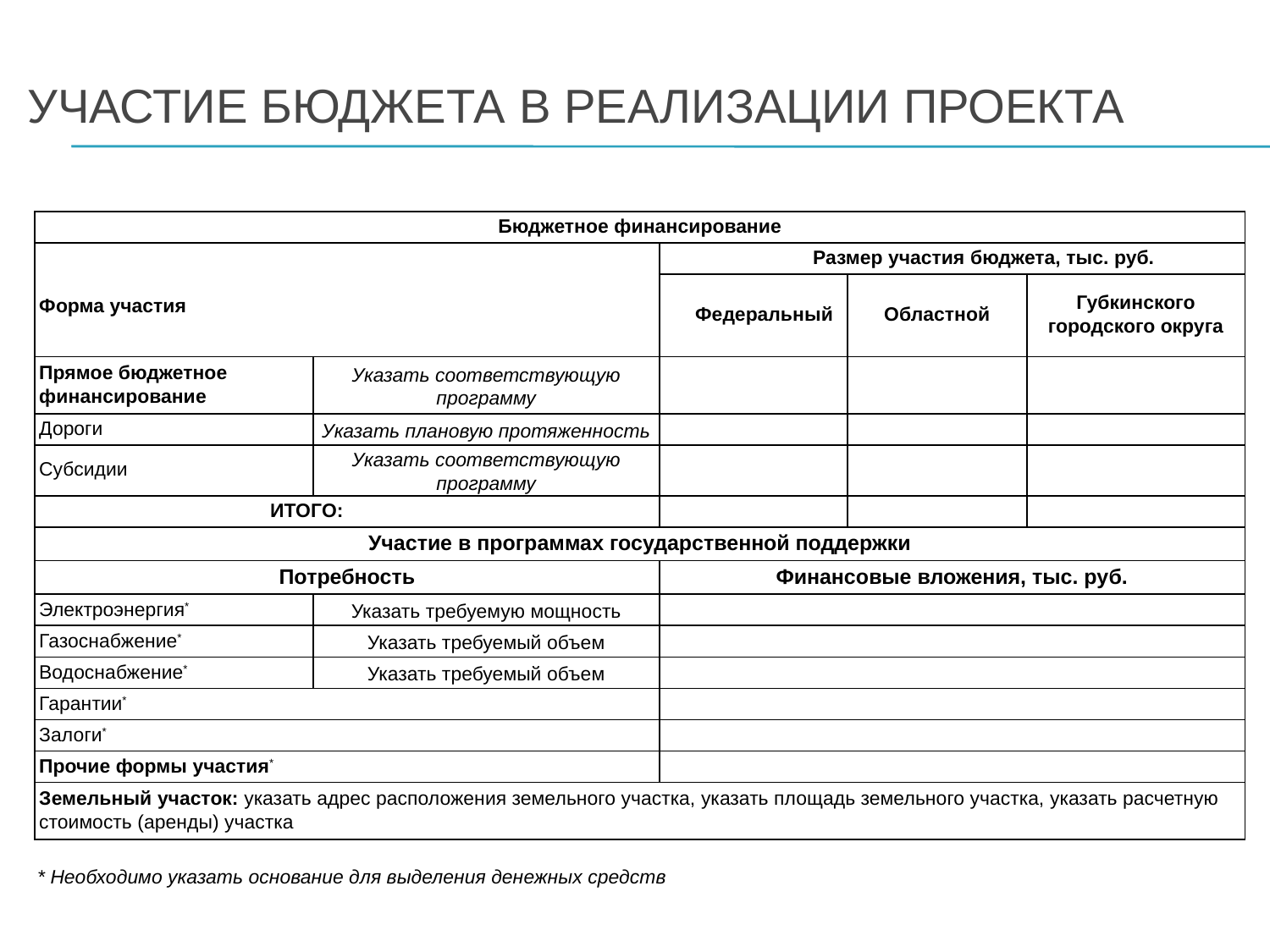

# Участие бюджета в реализации проекта
| Бюджетное финансирование |  |  |  |  |
| --- | --- | --- | --- | --- |
| Форма участия |  | Размер участия бюджета, тыс. руб. |  |  |
|  |  | Федеральный | Областной | Губкинского городского округа |
| Прямое бюджетное финансирование | Указать соответствующую программу |  |  |  |
| Дороги | Указать плановую протяженность |  |  |  |
| Субсидии | Указать соответствующую программу |  |  |  |
| ИТОГО: |  |  |  |  |
| Участие в программах государственной поддержки |  |  |  |  |
| Потребность |  | Финансовые вложения, тыс. руб. |  |  |
| Электроэнергия\* | Указать требуемую мощность |  |  |  |
| Газоснабжение\* | Указать требуемый объем |  |  |  |
| Водоснабжение\* | Указать требуемый объем |  |  |  |
| Гарантии\* |  |  |  |  |
| Залоги\* |  |  |  |  |
| Прочие формы участия\* |  |  |  |  |
| Земельный участок: указать адрес расположения земельного участка, указать площадь земельного участка, указать расчетную стоимость (аренды) участка |  |  |  |  |

* Необходимо указать основание для выделения денежных средств